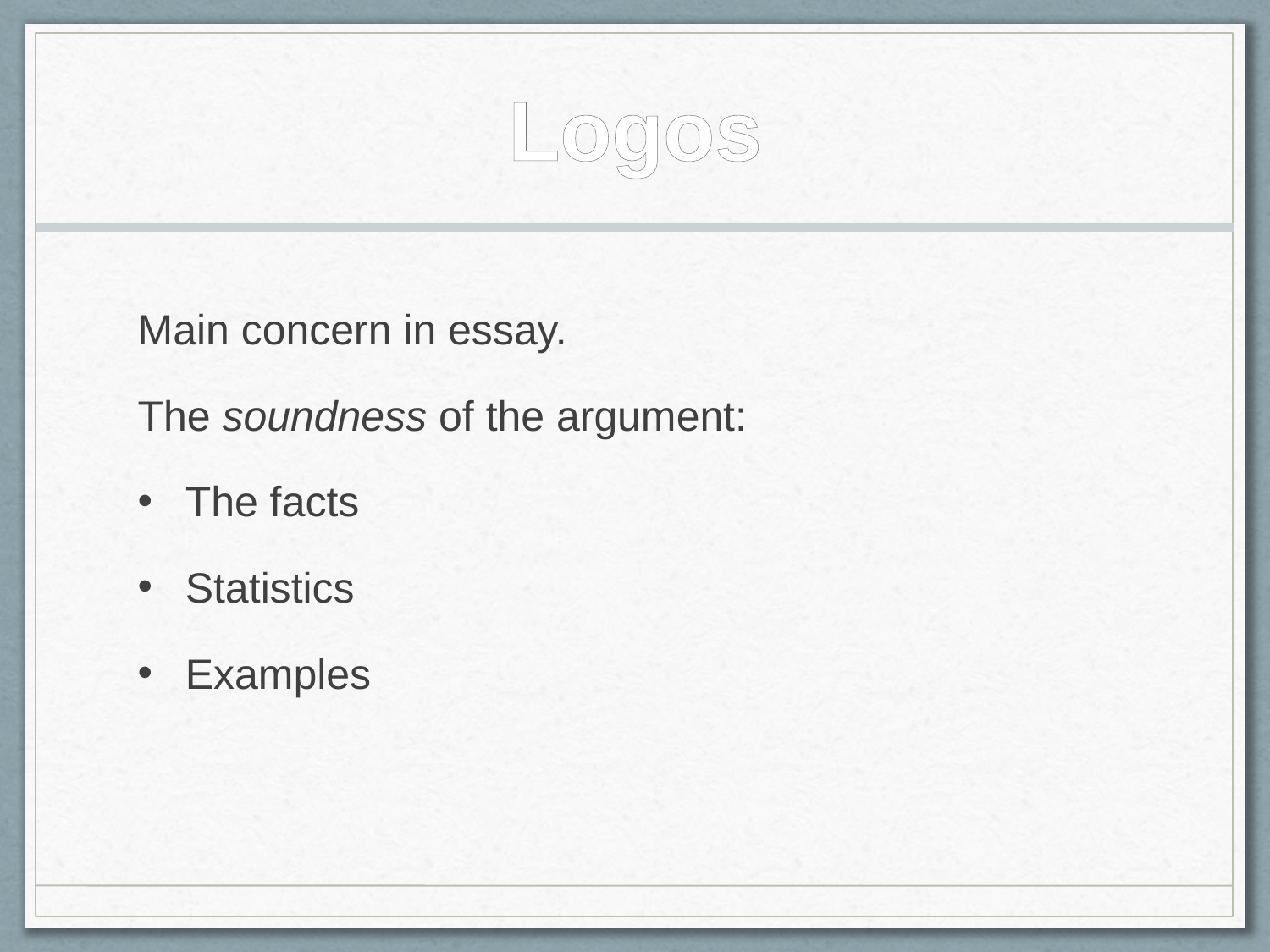

# Logos
Main concern in essay.
The soundness of the argument:
The facts
Statistics
Examples